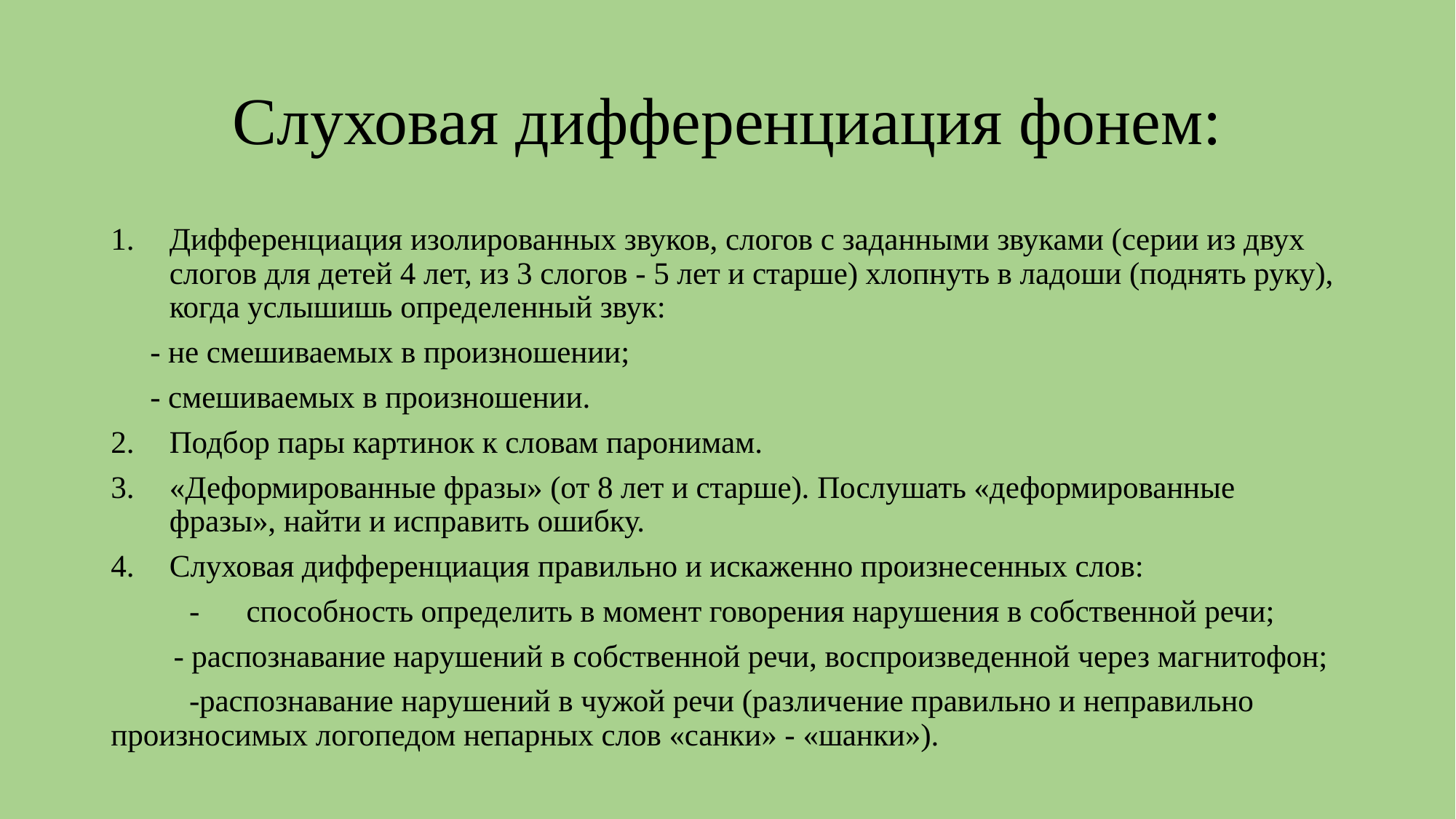

# Слуховая дифференциация фонем:
Дифференциация изолированных звуков, слогов с заданными звуками (серии из двух слогов для детей 4 лет, из 3 слогов - 5 лет и старше) хлопнуть в ладоши (поднять руку), когда услышишь определенный звук:
     - не смешиваемых в произношении;
     - смешиваемых в произношении.
Подбор пары картинок к словам паронимам.
«Деформированные фразы» (от 8 лет и старше). Послушать «деформированные фразы», найти и исправить ошибку.
Слуховая дифференциация правильно и искаженно произнесенных слов:
          -      способность определить в момент говорения нарушения в собственной речи;
        - распознавание нарушений в собственной речи, воспроизведенной через магнитофон;
          -распознавание нарушений в чужой речи (различение правильно и неправильно произносимых логопедом непарных слов «санки» - «шанки»).